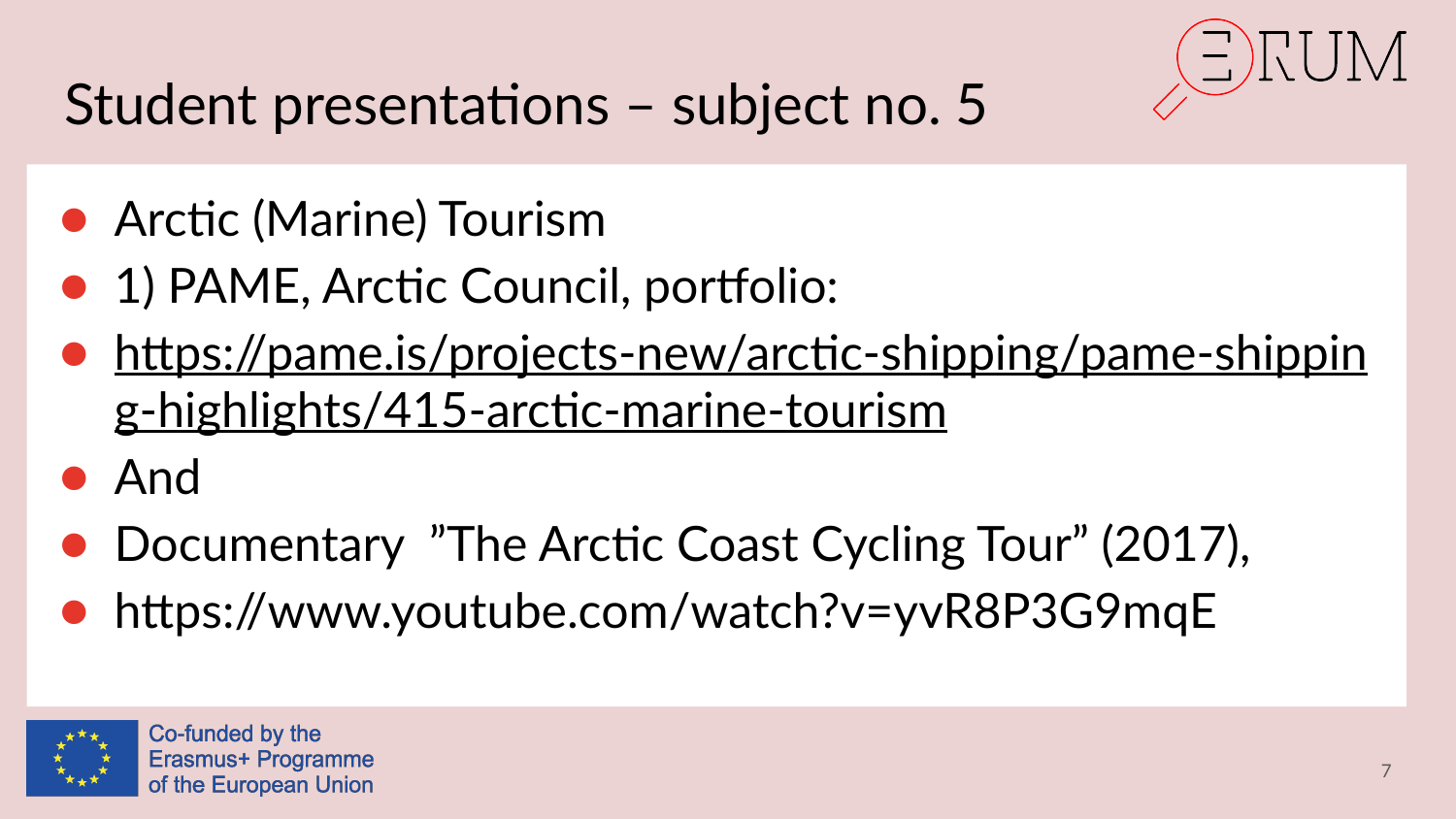

# Student presentations – subject no. 5
Arctic (Marine) Tourism
1) PAME, Arctic Council, portfolio:
https://pame.is/projects-new/arctic-shipping/pame-shipping-highlights/415-arctic-marine-tourism
And
Documentary  ”The Arctic Coast Cycling Tour” (2017),
https://www.youtube.com/watch?v=yvR8P3G9mqE
7